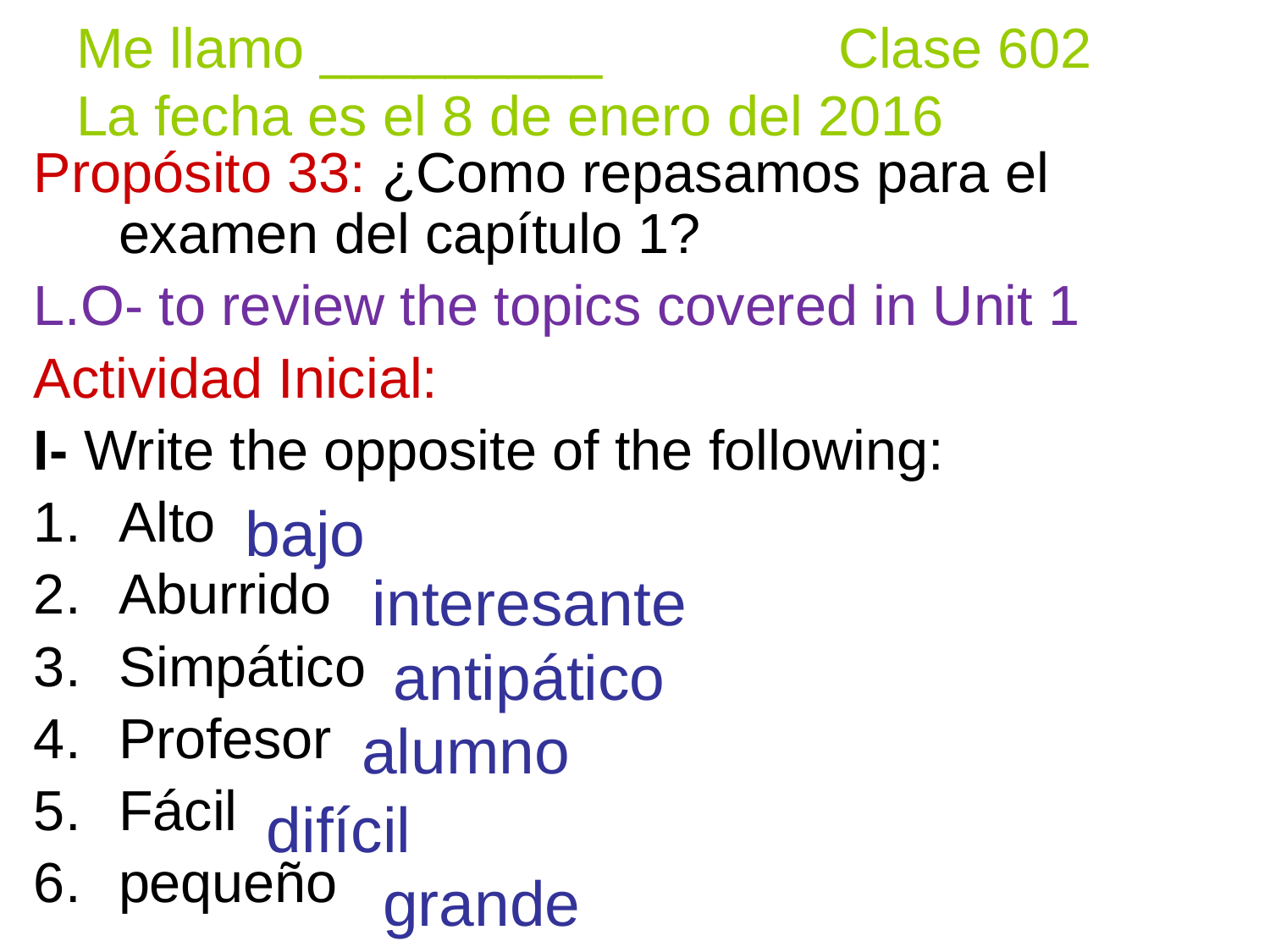

# Me llamo _________		Clase 602 La fecha es el 8 de enero del 2016
Propósito 33: ¿Como repasamos para el examen del capítulo 1?
L.O- to review the topics covered in Unit 1
Actividad Inicial:
I- Write the opposite of the following:
Alto
Aburrido
Simpático
Profesor
Fácil
pequeño
bajo
interesante
antipático
alumno
difícil
grande